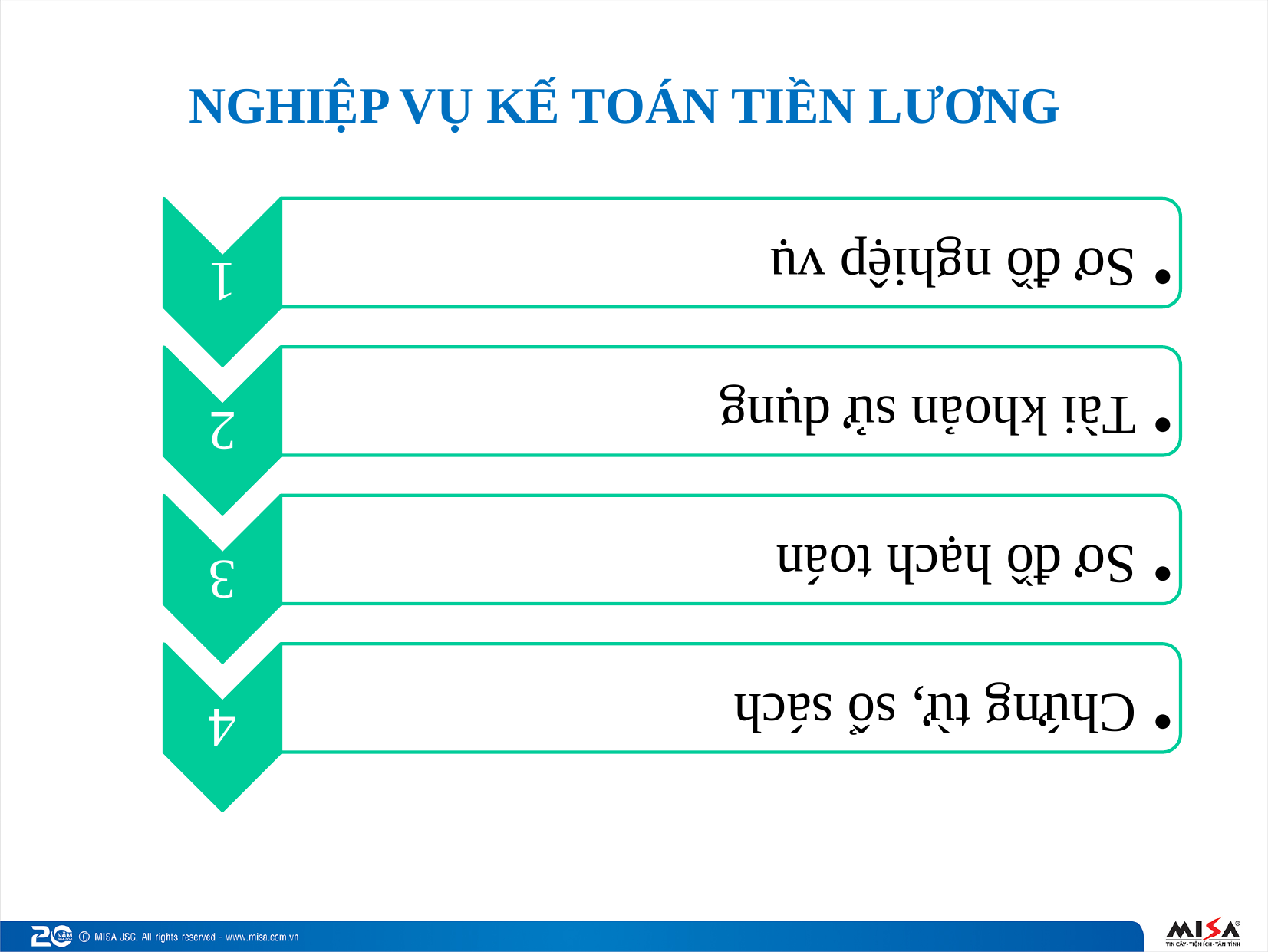

# NGHIỆP VỤ KẾ TOÁN TIỀN LƯƠNG
1
Sơ đồ nghiệp vụ
2
Tài khoản sử dụng
3
Sơ đồ hạch toán
4
Chứng từ, sổ sách